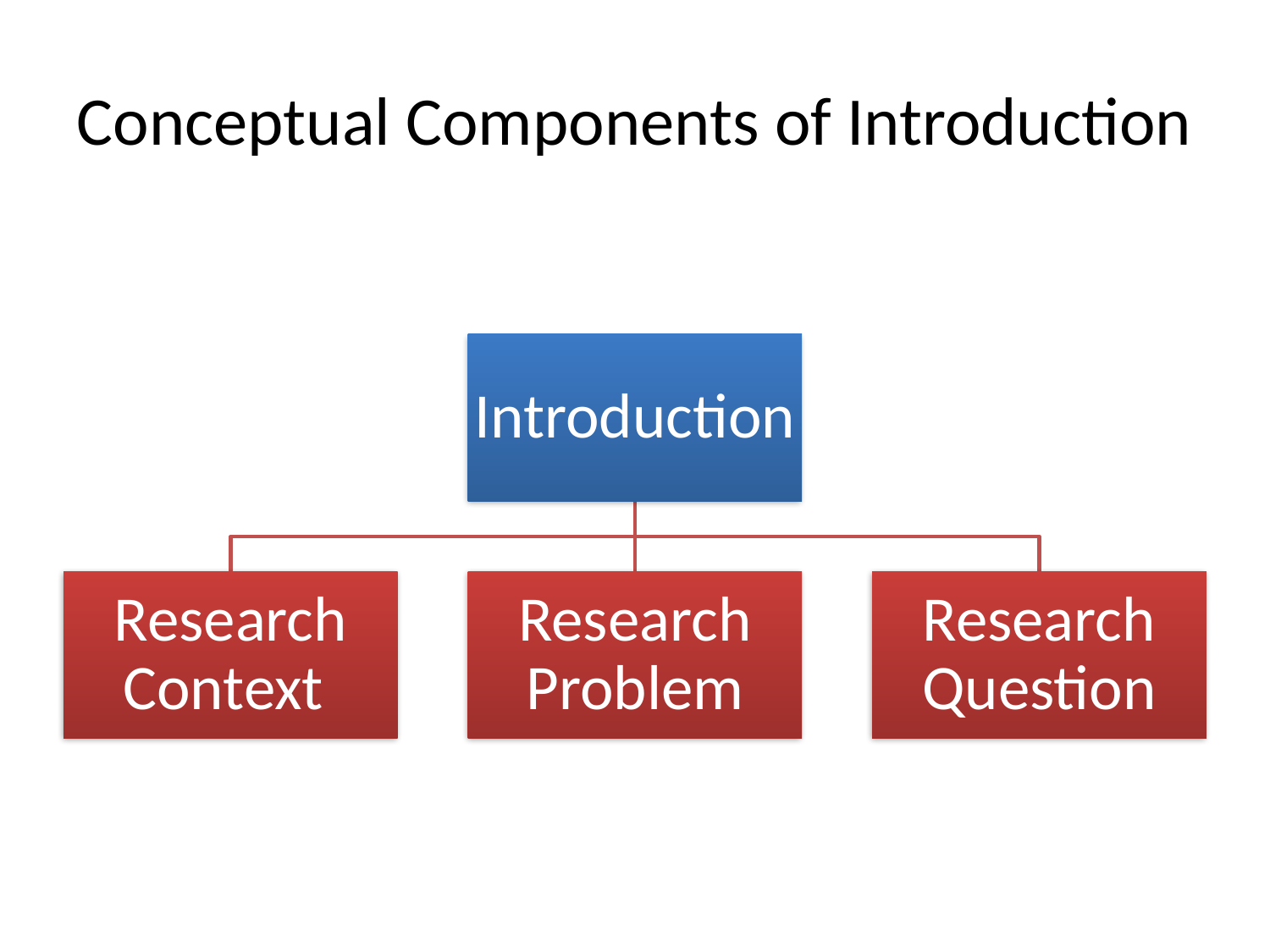

# Conceptual Components of Introduction
Introduction
Research Context
Research Problem
Research Question